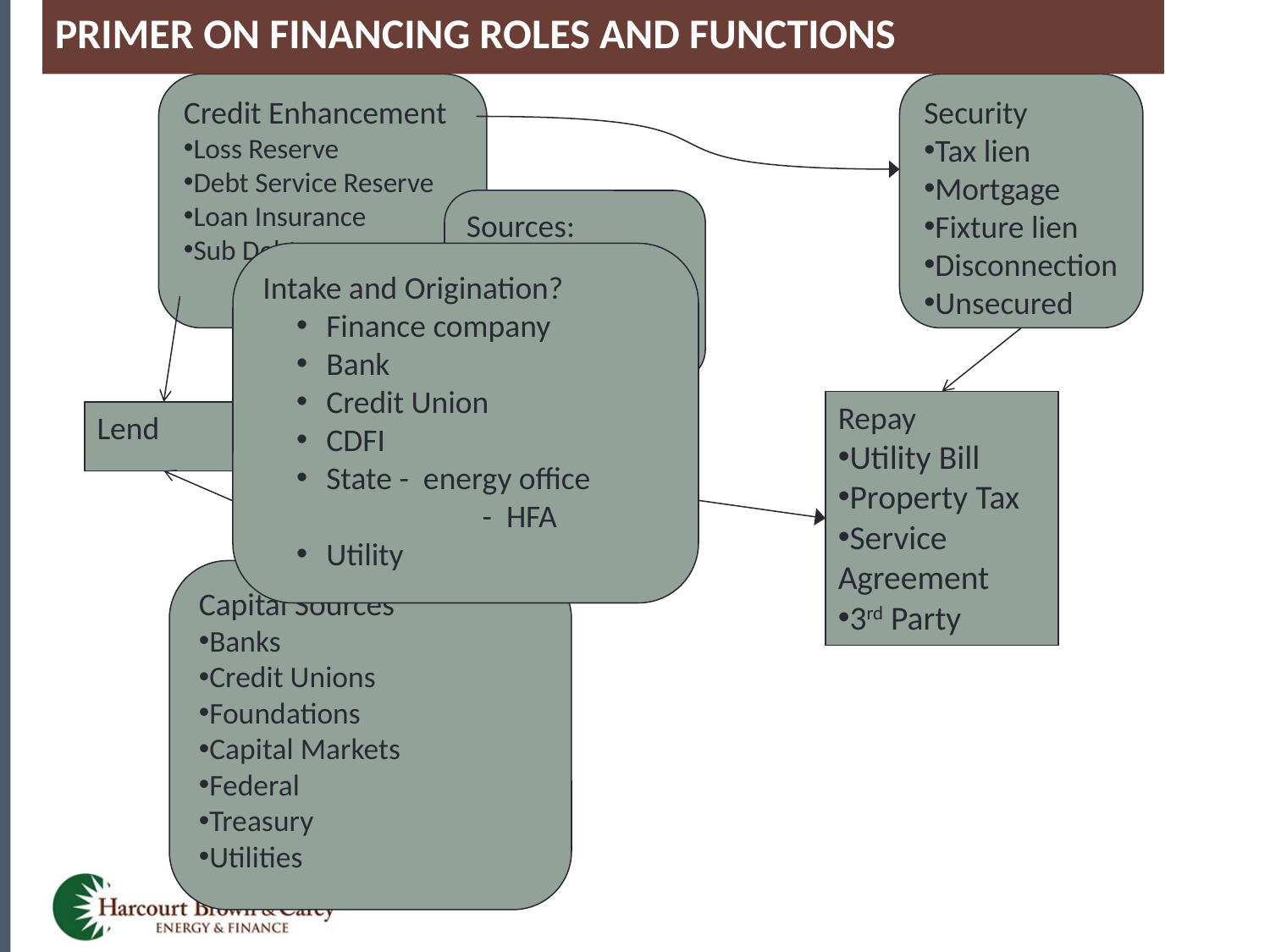

Primer on Financing Roles and Functions
Credit Enhancement
Loss Reserve
Debt Service Reserve
Loan Insurance
Sub Debt
Security
Tax lien
Mortgage
Fixture lien
Disconnection
Unsecured
Sources:
Federal
Foundations
Ratepayers
Intake and Origination?
Finance company
Bank
Credit Union
CDFI
State -  energy office
	    -  HFA
Utility
Repay
Utility Bill
Property Tax
Service Agreement
3rd Party

Lend
Capital Sources
Banks
Credit Unions
Foundations
Capital Markets
Federal
Treasury
Utilities